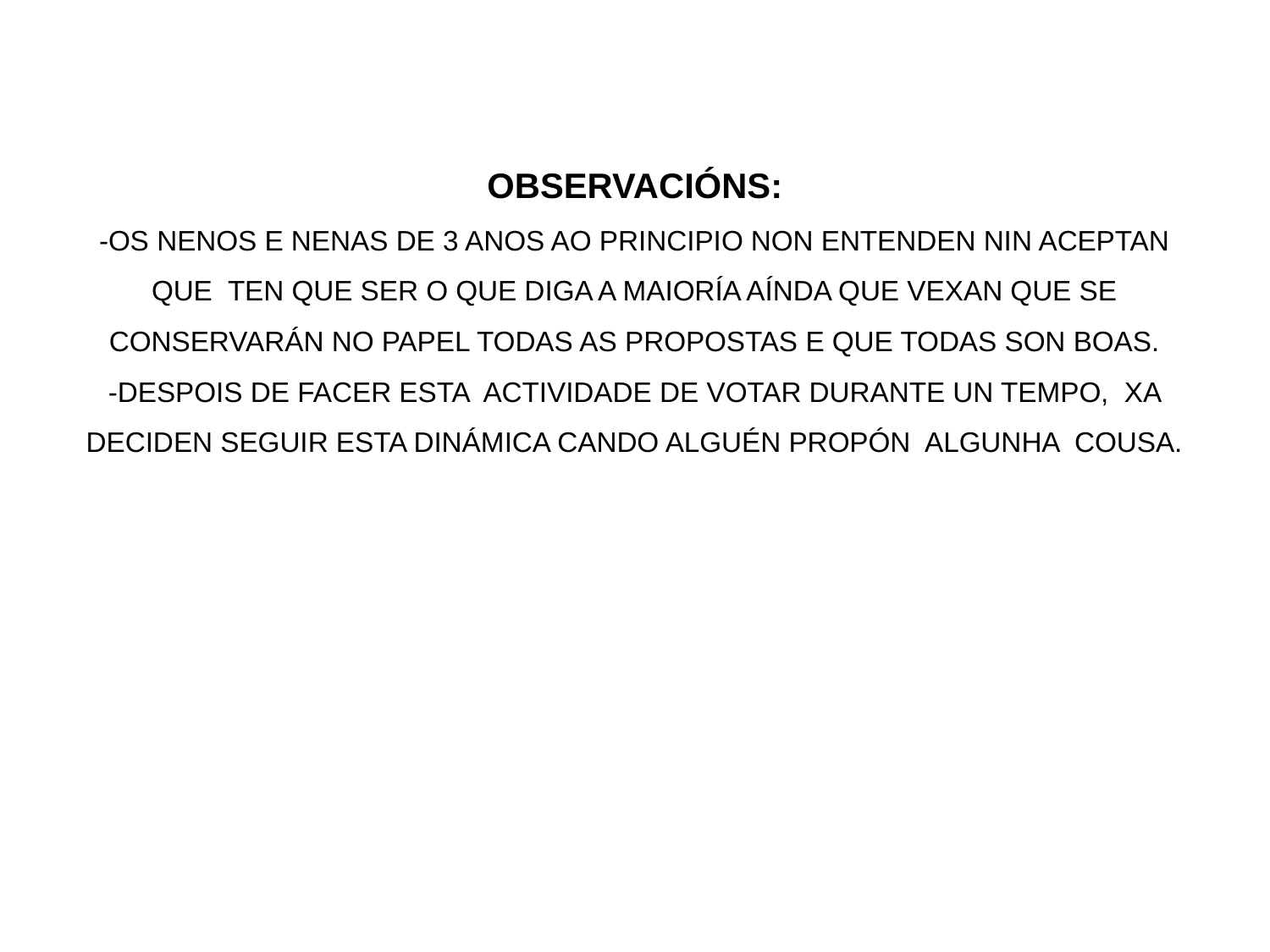

# OBSERVACIÓNS: -OS NENOS E NENAS DE 3 ANOS AO PRINCIPIO NON ENTENDEN NIN ACEPTAN QUE  TEN QUE SER O QUE DIGA A MAIORÍA AÍNDA QUE VEXAN QUE SE CONSERVARÁN NO PAPEL TODAS AS PROPOSTAS E QUE TODAS SON BOAS. -DESPOIS DE FACER ESTA  ACTIVIDADE DE VOTAR DURANTE UN TEMPO,  XA DECIDEN SEGUIR ESTA DINÁMICA CANDO ALGUÉN PROPÓN  ALGUNHA  COUSA.